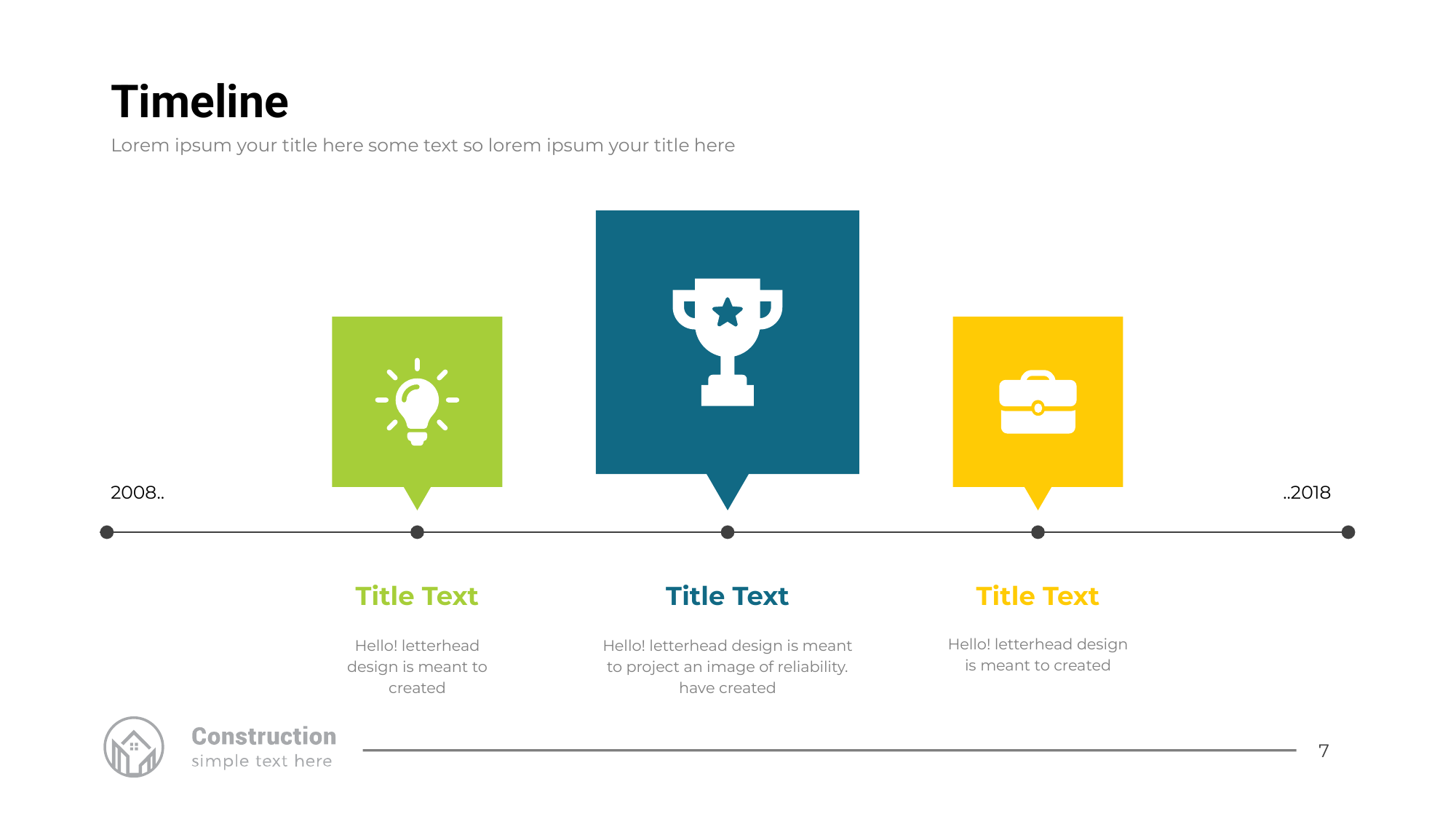

# Timeline
Lorem ipsum your title here some text so lorem ipsum your title here

2008..
..2018

Title Text
Title Text
Title Text
Hello! letterhead design is meant to created
Hello! letterhead design is meant to project an image of reliability. have created
Hello! letterhead design is meant to created
7